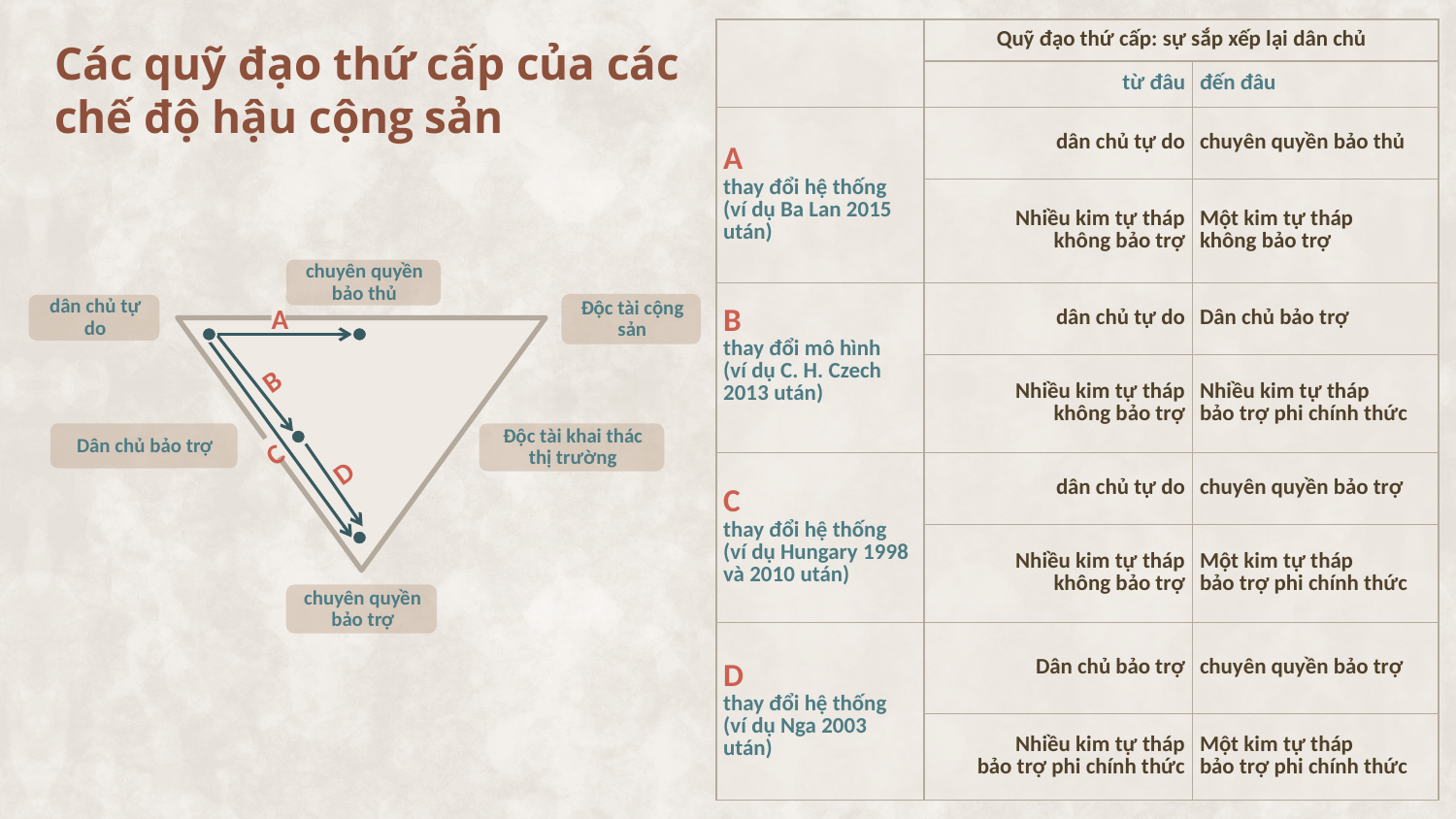

|  | Quỹ đạo thứ cấp: sự sắp xếp lại dân chủ |  |
| --- | --- | --- |
|  | từ đâu | đến đâu |
| A thay đổi hệ thống (ví dụ Ba Lan 2015 után) | dân chủ tự do | chuyên quyền bảo thủ |
|  | Nhiều kim tự tháp không bảo trợ | Một kim tự tháp không bảo trợ |
| B thay đổi mô hình (ví dụ C. H. Czech 2013 után) | dân chủ tự do | Dân chủ bảo trợ |
|  | Nhiều kim tự tháp không bảo trợ | Nhiều kim tự tháp bảo trợ phi chính thức |
| C thay đổi hệ thống (ví dụ Hungary 1998 và 2010 után) | dân chủ tự do | chuyên quyền bảo trợ |
|  | Nhiều kim tự tháp không bảo trợ | Một kim tự tháp bảo trợ phi chính thức |
| D thay đổi hệ thống (ví dụ Nga 2003 után) | Dân chủ bảo trợ | chuyên quyền bảo trợ |
|  | Nhiều kim tự tháp bảo trợ phi chính thức | Một kim tự tháp bảo trợ phi chính thức |
# Các quỹ đạo thứ cấp của các chế độ hậu cộng sản

Độc tài cộng sản
dân chủ tự do
chuyên quyền bảo trợ
chuyên quyền bảo thủ
Độc tài khai thác thị trường
Dân chủ bảo trợ
A

B

C
D